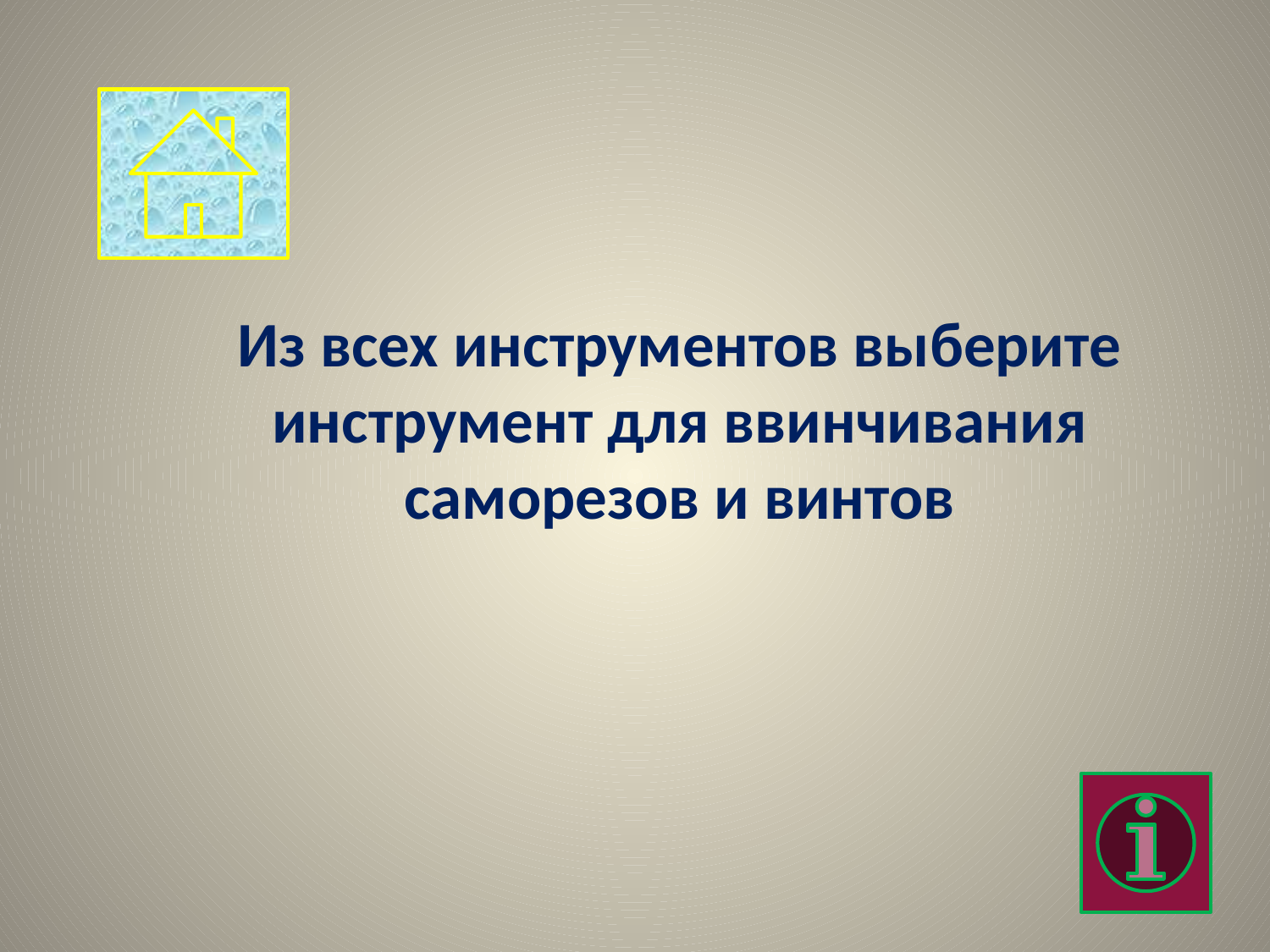

Из всех инструментов выберите инструмент для ввинчивания саморезов и винтов